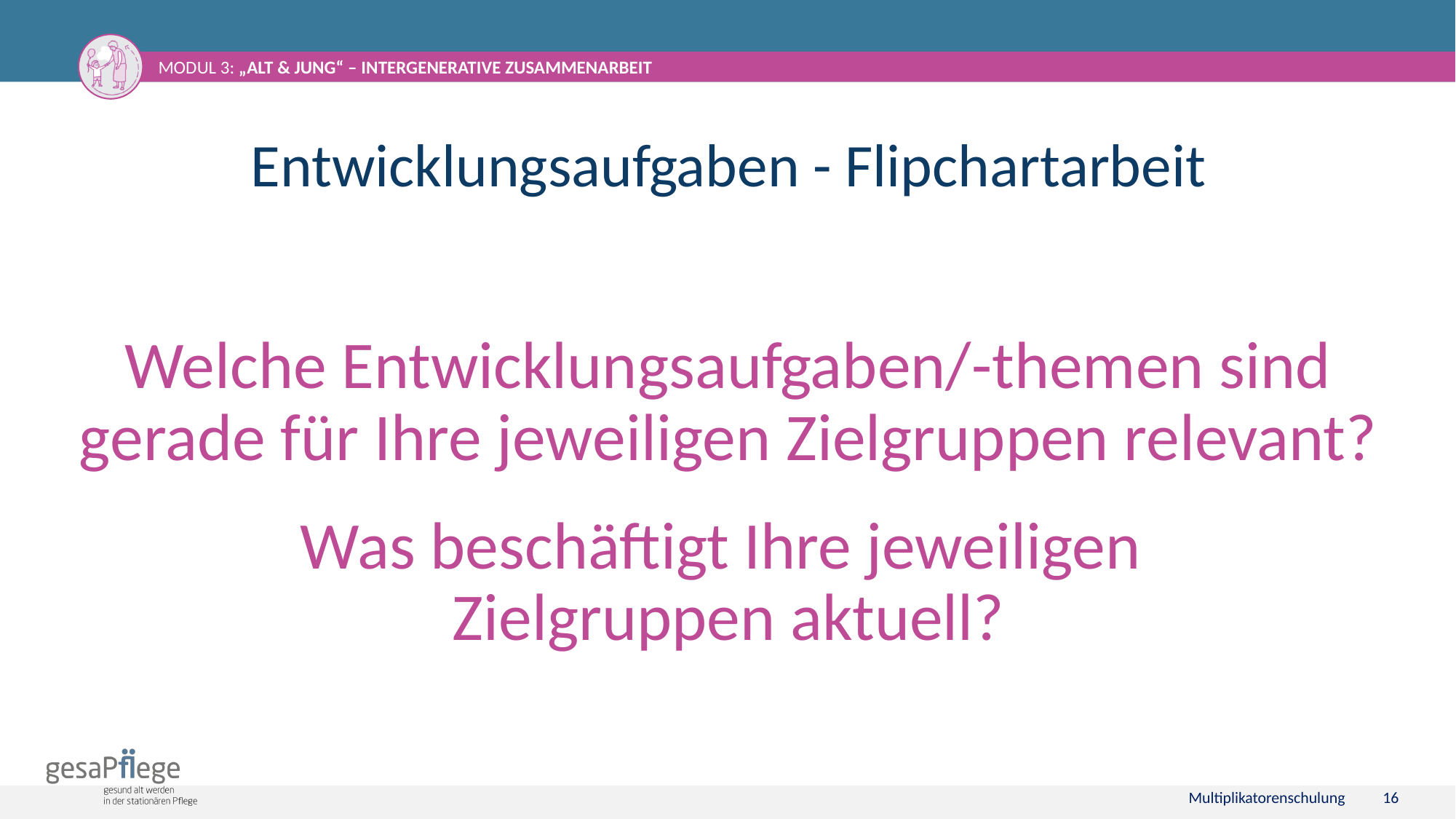

# Entwicklungsaufgaben - Flipchartarbeit
Welche Entwicklungsaufgaben/-themen sind gerade für Ihre jeweiligen Zielgruppen relevant?
Was beschäftigt Ihre jeweiligen
Zielgruppen aktuell?
Multiplikatorenschulung
16